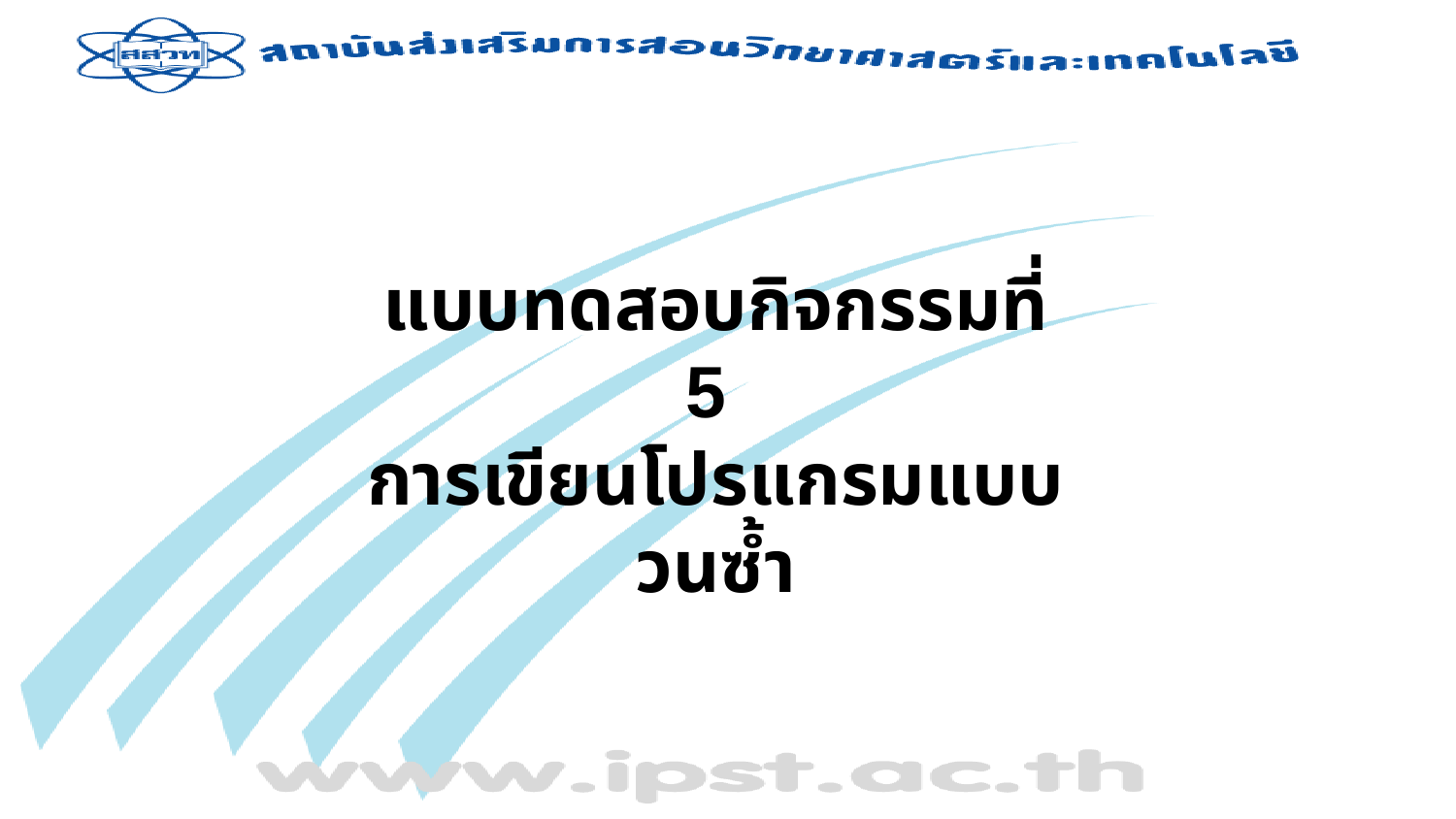

แบบทดสอบกิจกรรมที่ 5
การเขียนโปรแกรมแบบวนซ้ำ